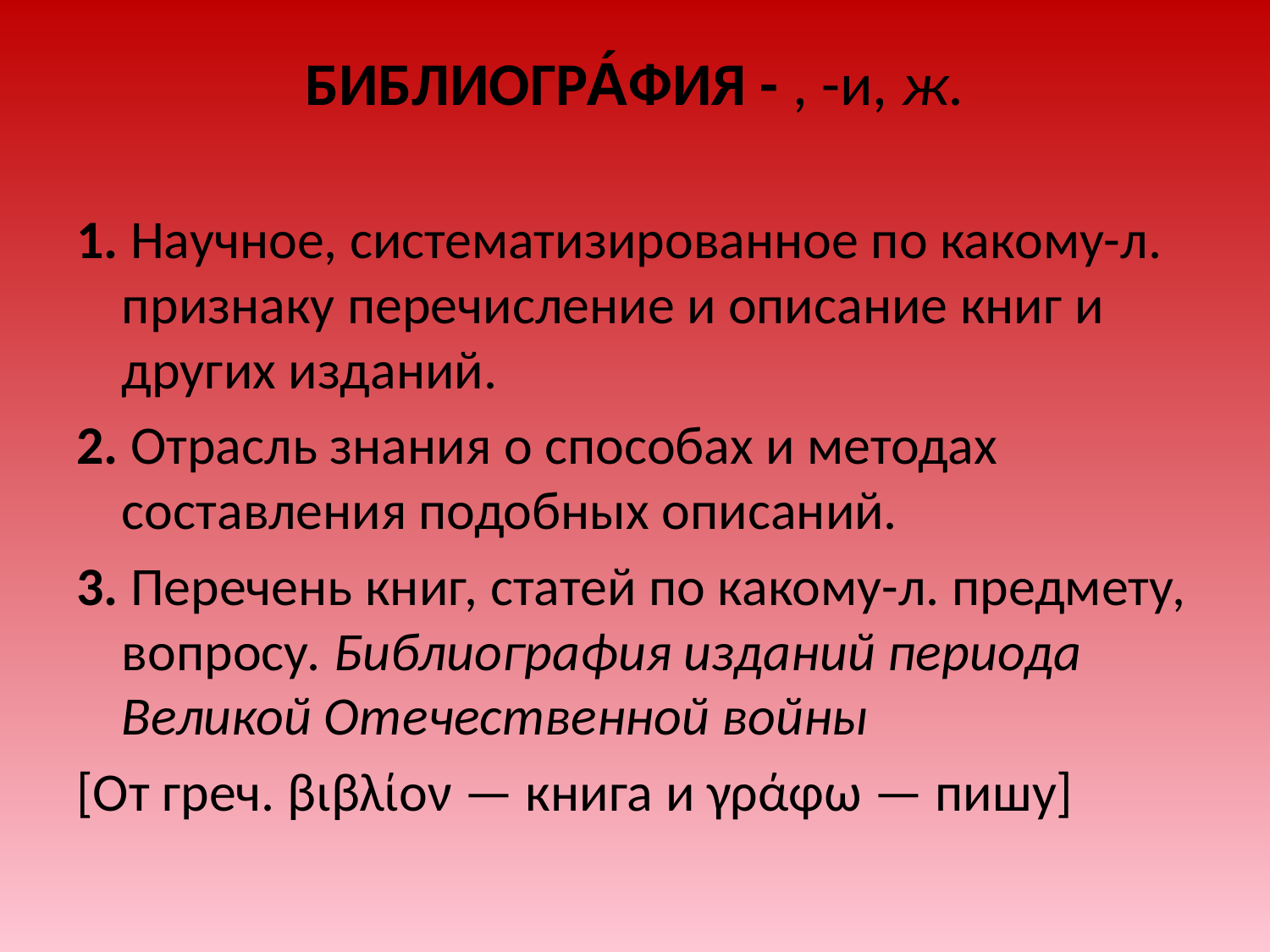

# БИБЛИОГРА́ФИЯ - , -и, ж.
1. Научное, систематизированное по какому-л. признаку перечисление и описание книг и других изданий.
2. Отрасль знания о способах и методах составления подобных описаний.
3. Перечень книг, статей по какому-л. предмету, вопросу. Библиография изданий периода Великой Отечественной войны
[От греч. βιβλίον — книга и γράφω — пишу]